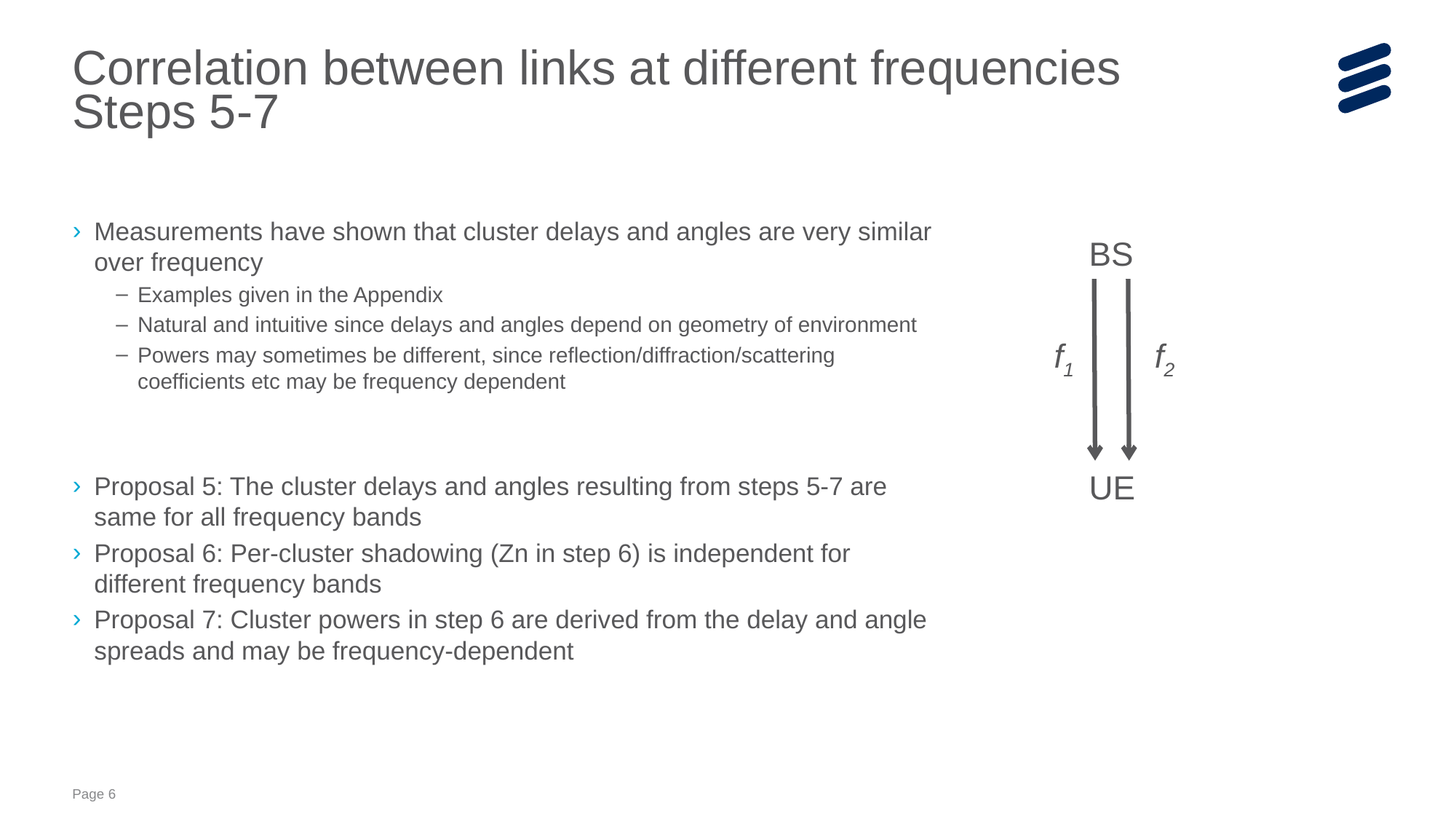

# Correlation between links at different frequencies Steps 5-7
Measurements have shown that cluster delays and angles are very similar over frequency
Examples given in the Appendix
Natural and intuitive since delays and angles depend on geometry of environment
Powers may sometimes be different, since reflection/diffraction/scattering coefficients etc may be frequency dependent

Proposal 5: The cluster delays and angles resulting from steps 5-7 are same for all frequency bands
Proposal 6: Per-cluster shadowing (Zn in step 6) is independent for different frequency bands
Proposal 7: Cluster powers in step 6 are derived from the delay and angle spreads and may be frequency-dependent
BS
f2
f1
UE